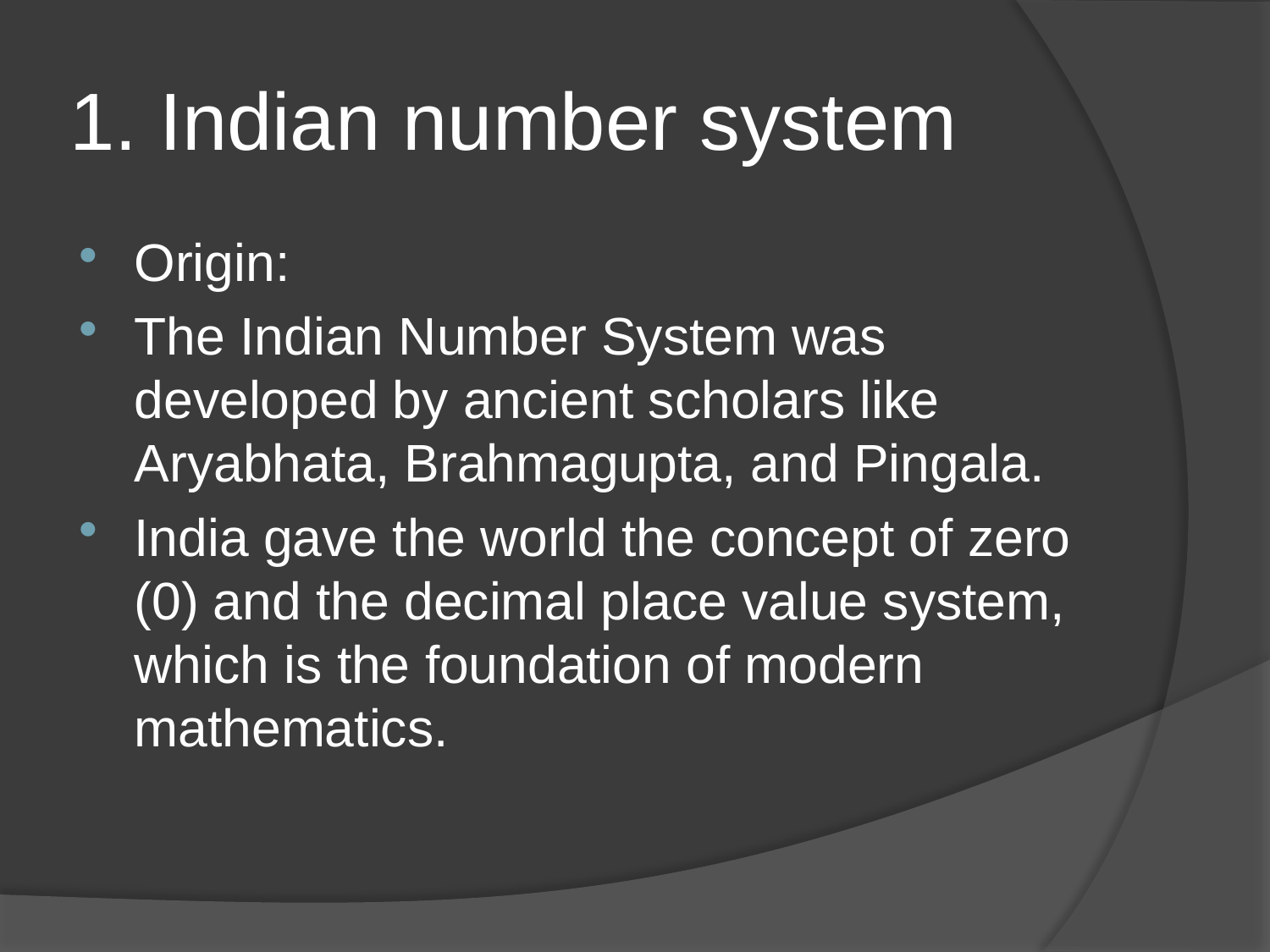

# 1. Indian number system
Origin:
The Indian Number System was developed by ancient scholars like Aryabhata, Brahmagupta, and Pingala.
India gave the world the concept of zero (0) and the decimal place value system, which is the foundation of modern mathematics.